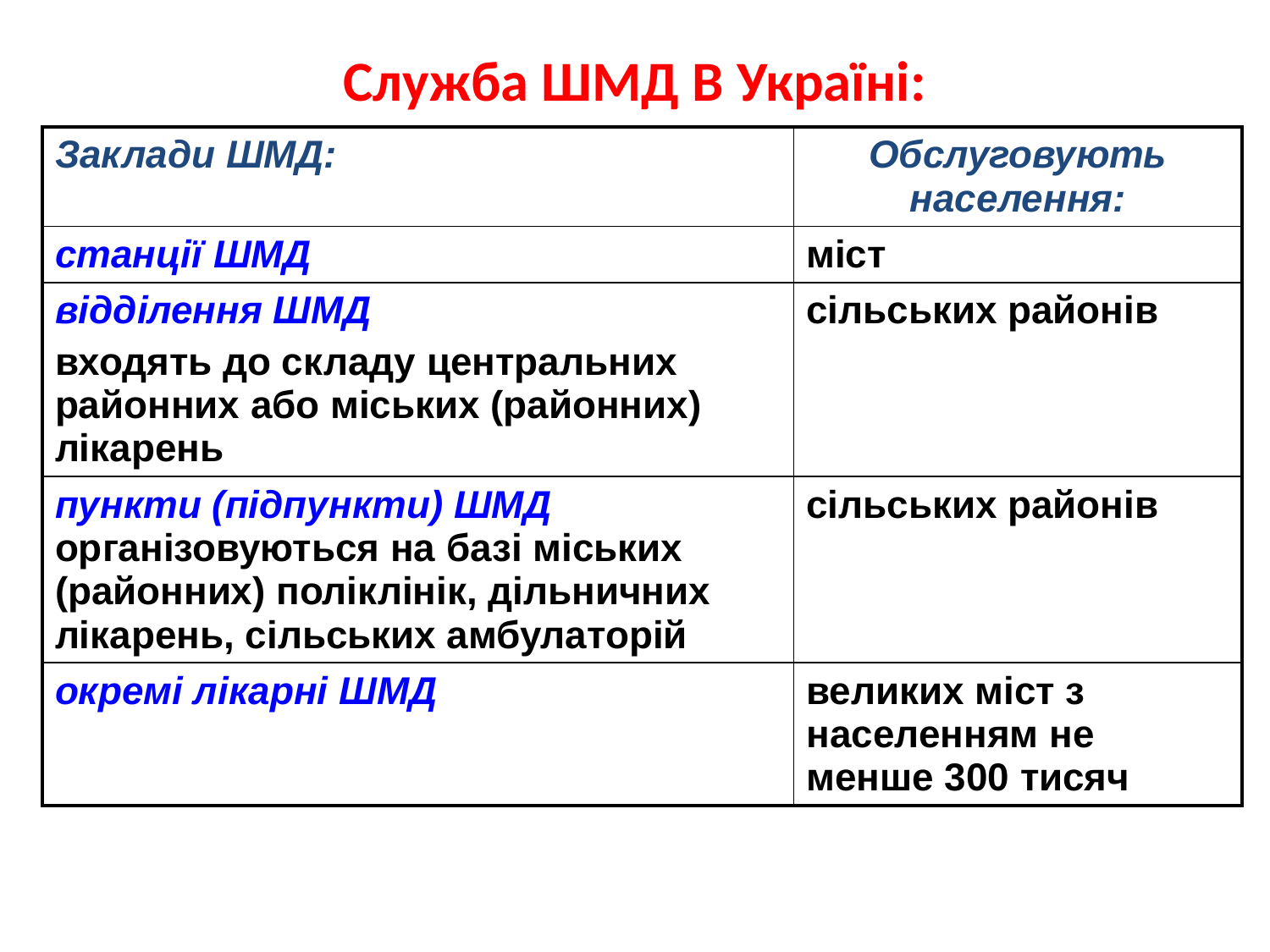

Служба ШМД В Україні:
| Заклади ШМД: | Обслуговують населення: |
| --- | --- |
| станції ШМД | міст |
| відділення ШМД входять до складу центральних районних або міських (районних) лікарень | сільських районів |
| пункти (підпункти) ШМД організовуються на базі міських (районних) поліклінік, дільничних лікарень, сільських амбулаторій | сільських районів |
| окремі лікарні ШМД | великих міст з населенням не менше 300 тисяч |